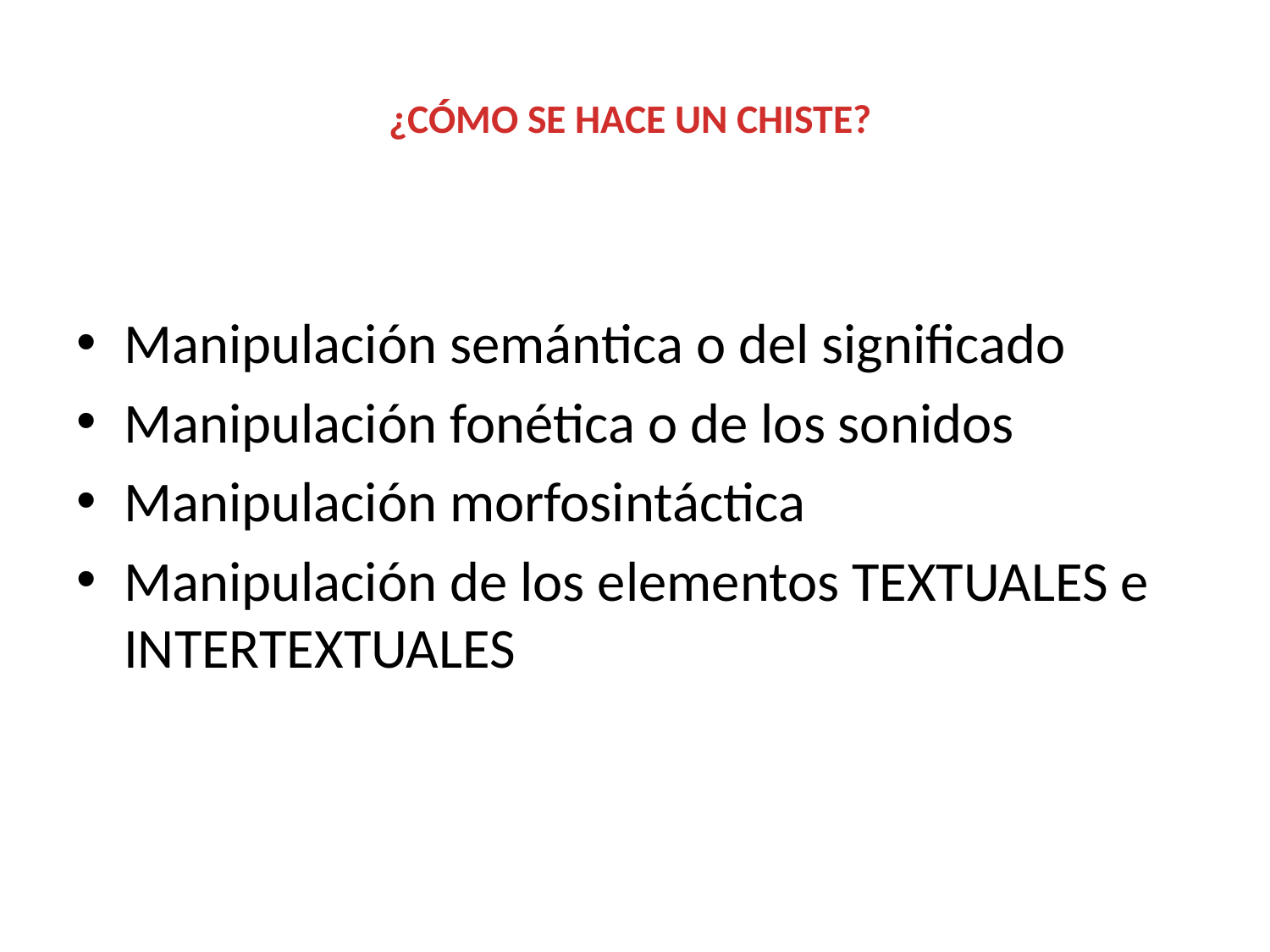

# ¿CÓMO SE HACE UN CHISTE?

Manipulación semántica o del significado
Manipulación fonética o de los sonidos
Manipulación morfosintáctica
Manipulación de los elementos TEXTUALES e INTERTEXTUALES